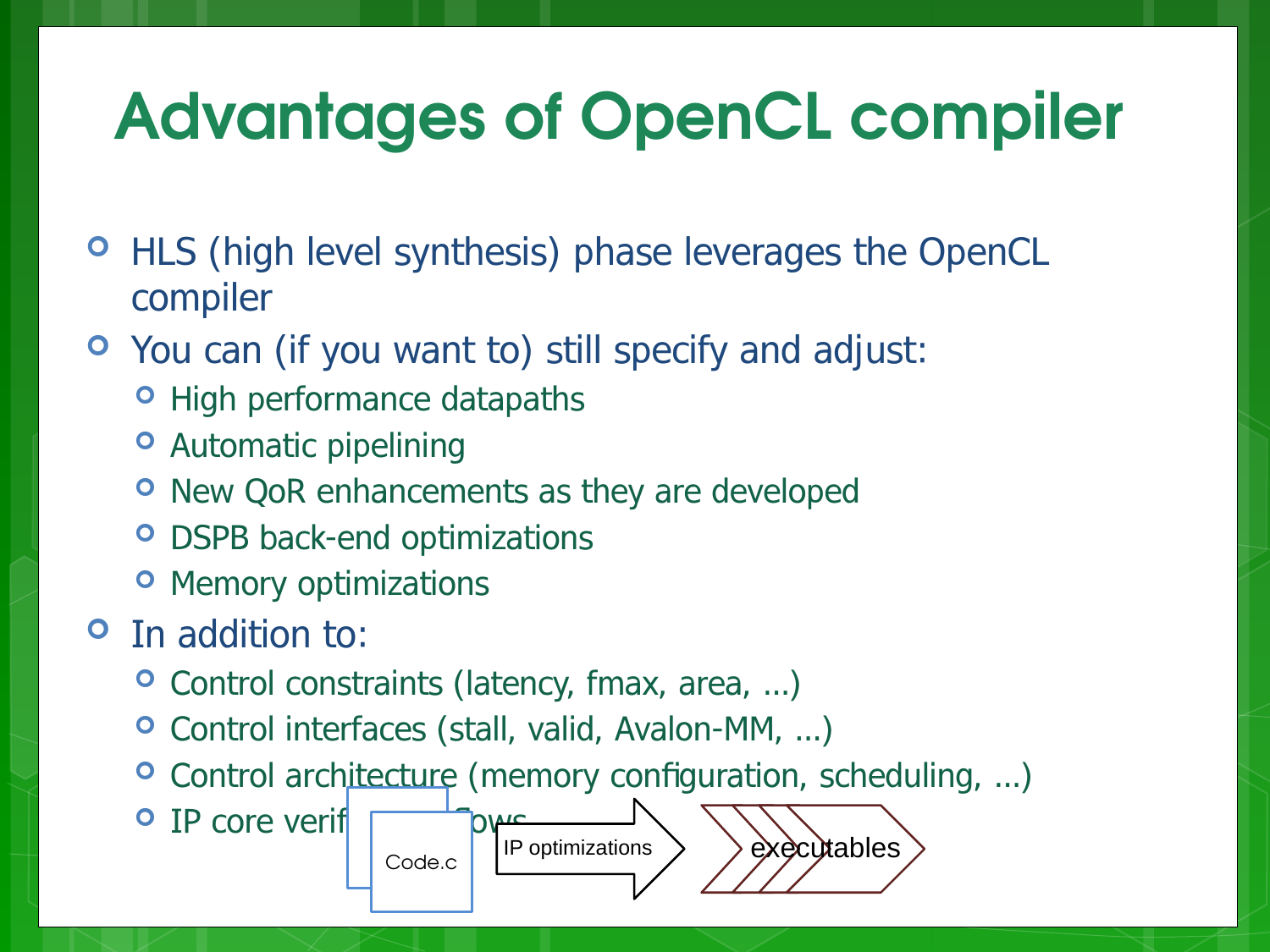

# Advantages of OpenCL compiler
HLS (high level synthesis) phase leverages the OpenCL compiler
You can (if you want to) still specify and adjust:
High performance datapaths
Automatic pipelining
New QoR enhancements as they are developed
DSPB back-end optimizations
Memory optimizations
In addition to:
Control constraints (latency, fmax, area, …)
Control interfaces (stall, valid, Avalon-MM, …)
Control architecture (memory configuration, scheduling, …)
IP core verification flows

Code.c

executables
IP optimizations